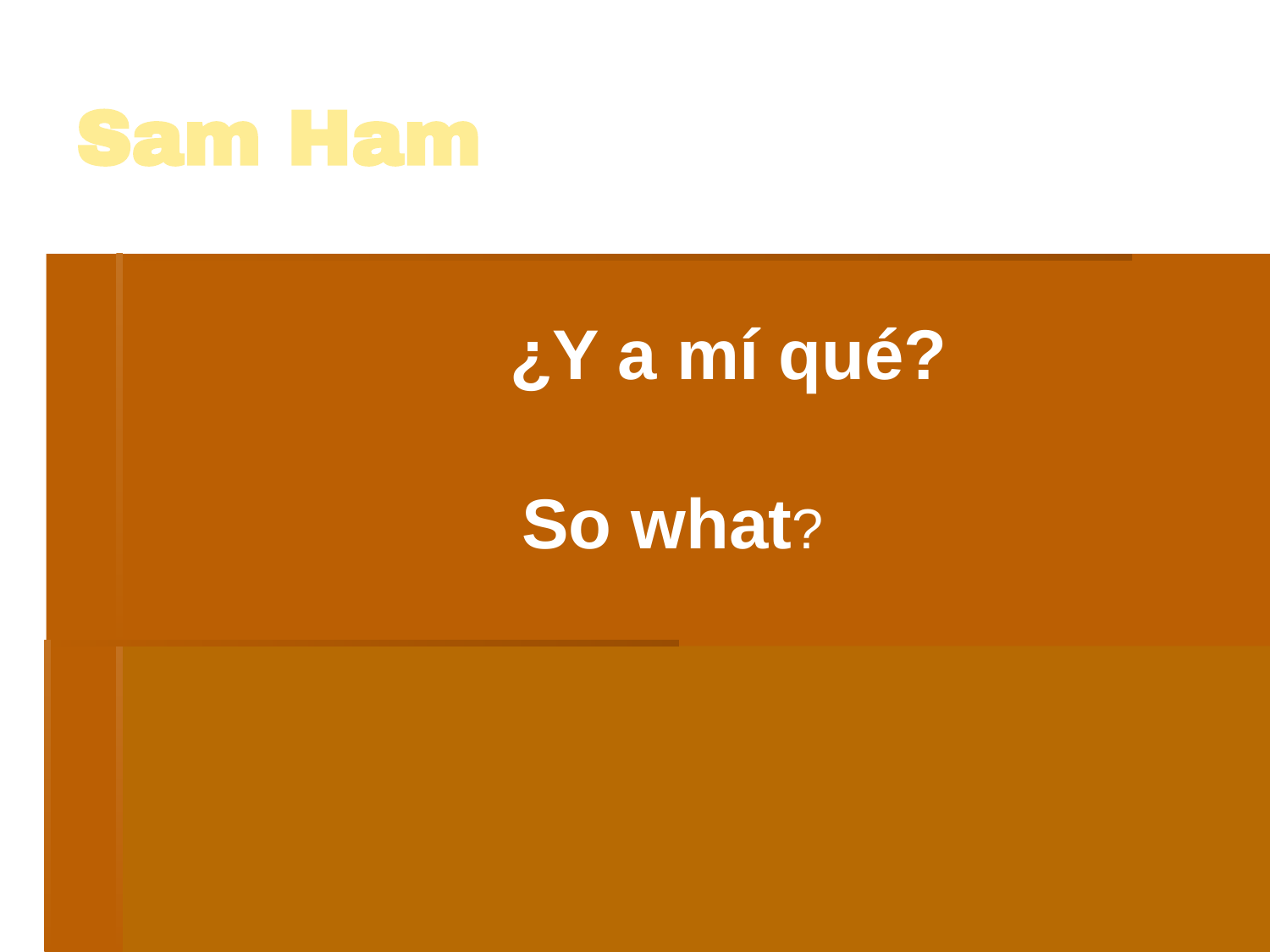

Sam Ham

			¿Y a mí qué?

So what?